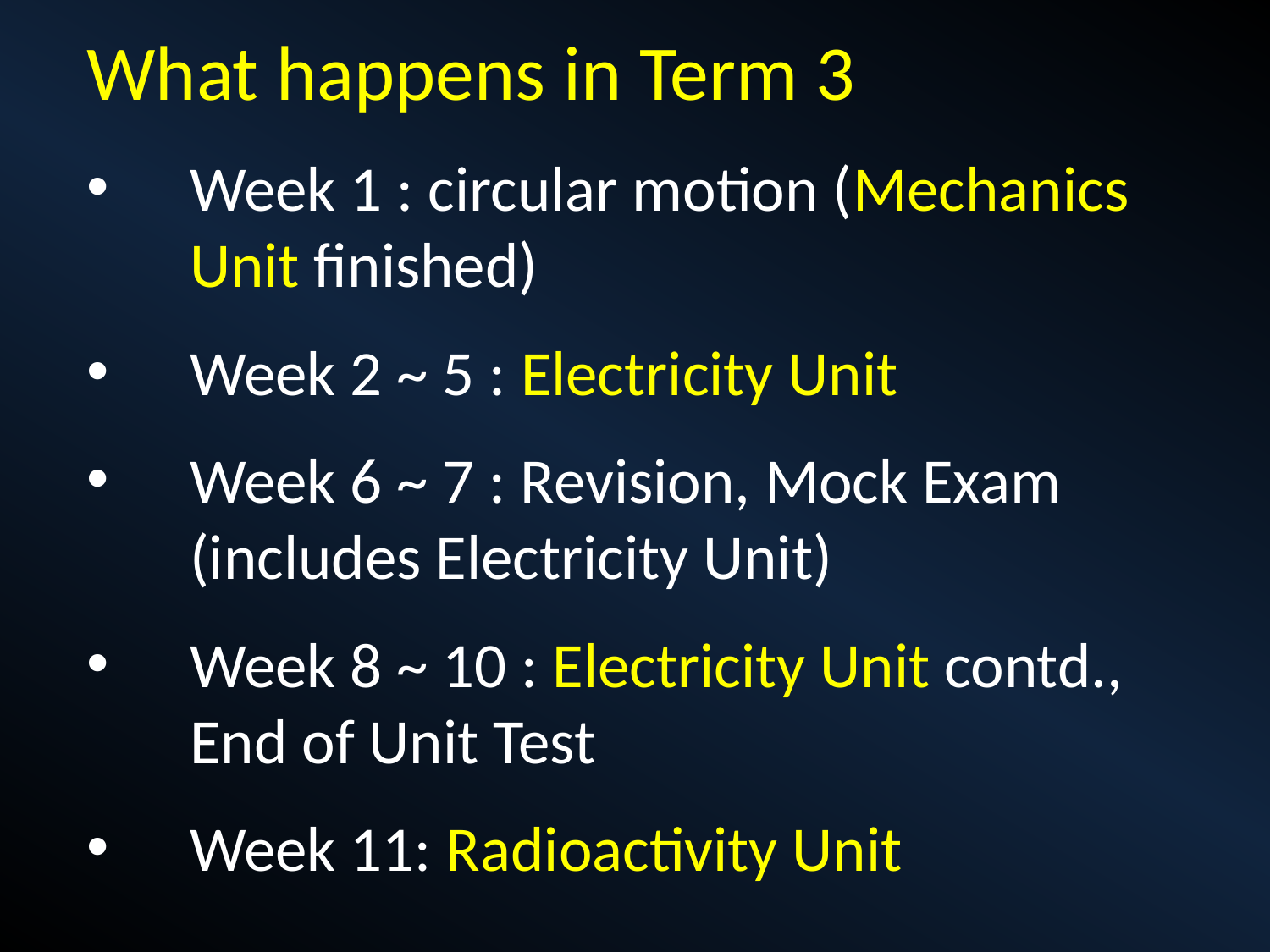

What happens in Term 3
Week 1 : circular motion (Mechanics Unit finished)
Week 2 ~ 5 : Electricity Unit
Week 6 ~ 7 : Revision, Mock Exam (includes Electricity Unit)
Week 8 ~ 10 : Electricity Unit contd., End of Unit Test
Week 11: Radioactivity Unit